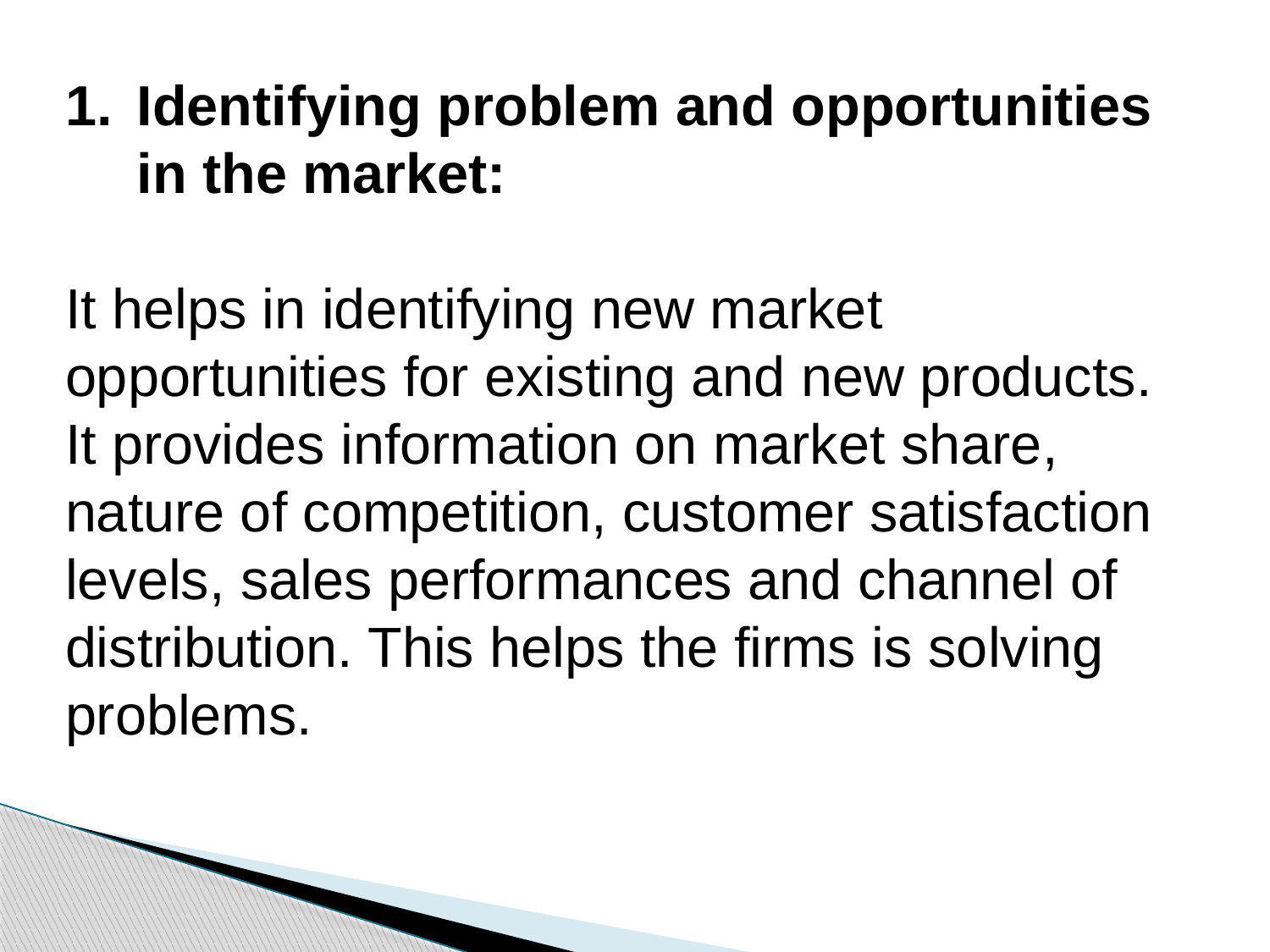

Identifying problem and opportunities in the market:

It helps in identifying new market opportunities for existing and new products. It provides information on market share, nature of competition, customer satisfaction levels, sales performances and channel of distribution. This helps the firms is solving problems.